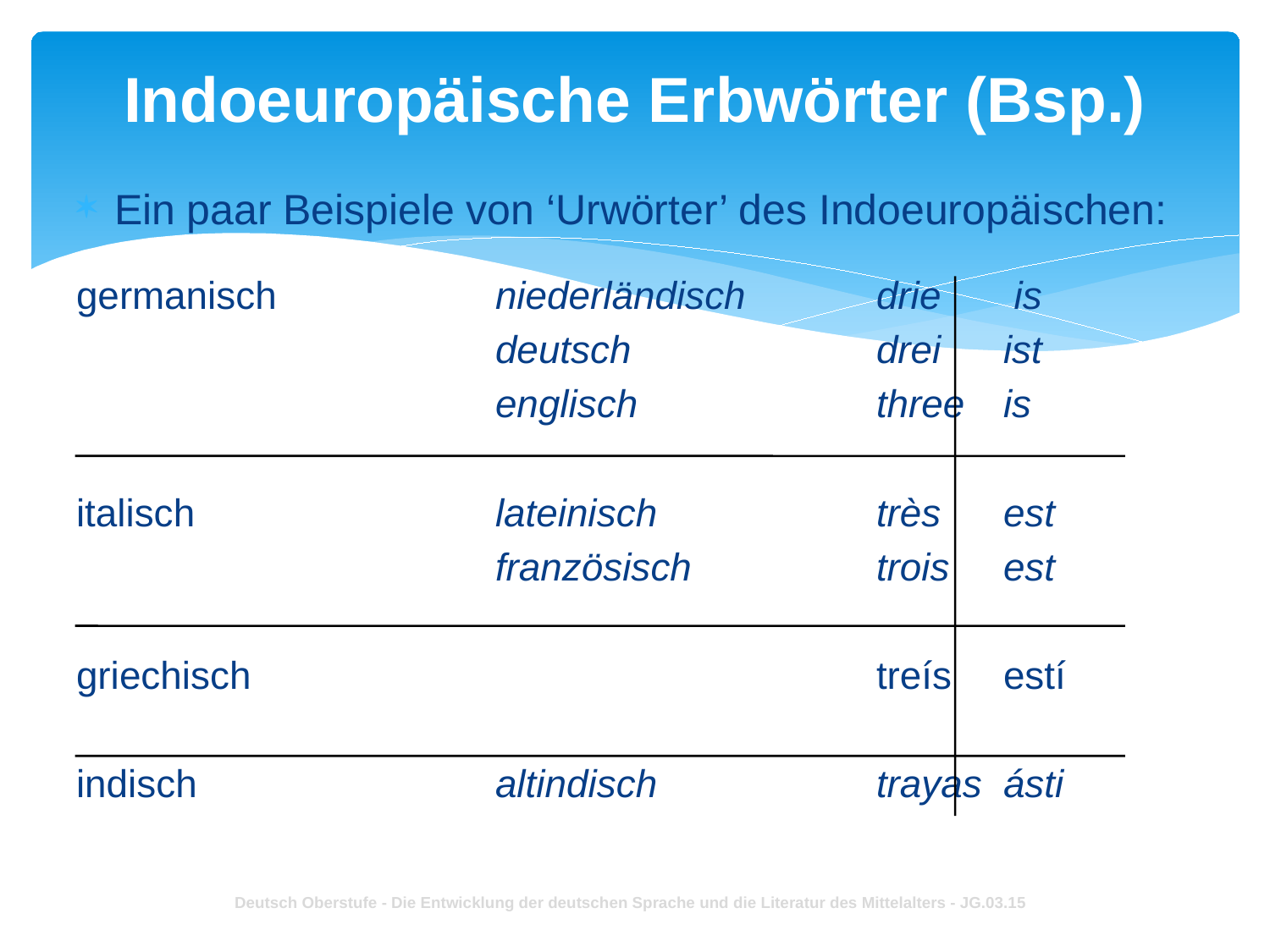

# Indoeuropäische Erbwörter (Bsp.)
Ein paar Beispiele von ‘Urwörter’ des Indoeuropäischen:

germanisch		niederländisch		drie	 is
				deutsch		drei	ist
				englisch		three	is

italisch			lateinisch		très	est
				französisch		trois	est

griechisch					treís	estí

indisch			altindisch		trayas	ásti

Deutsch Oberstufe - Die Entwicklung der deutschen Sprache und die Literatur des Mittelalters - JG.03.15